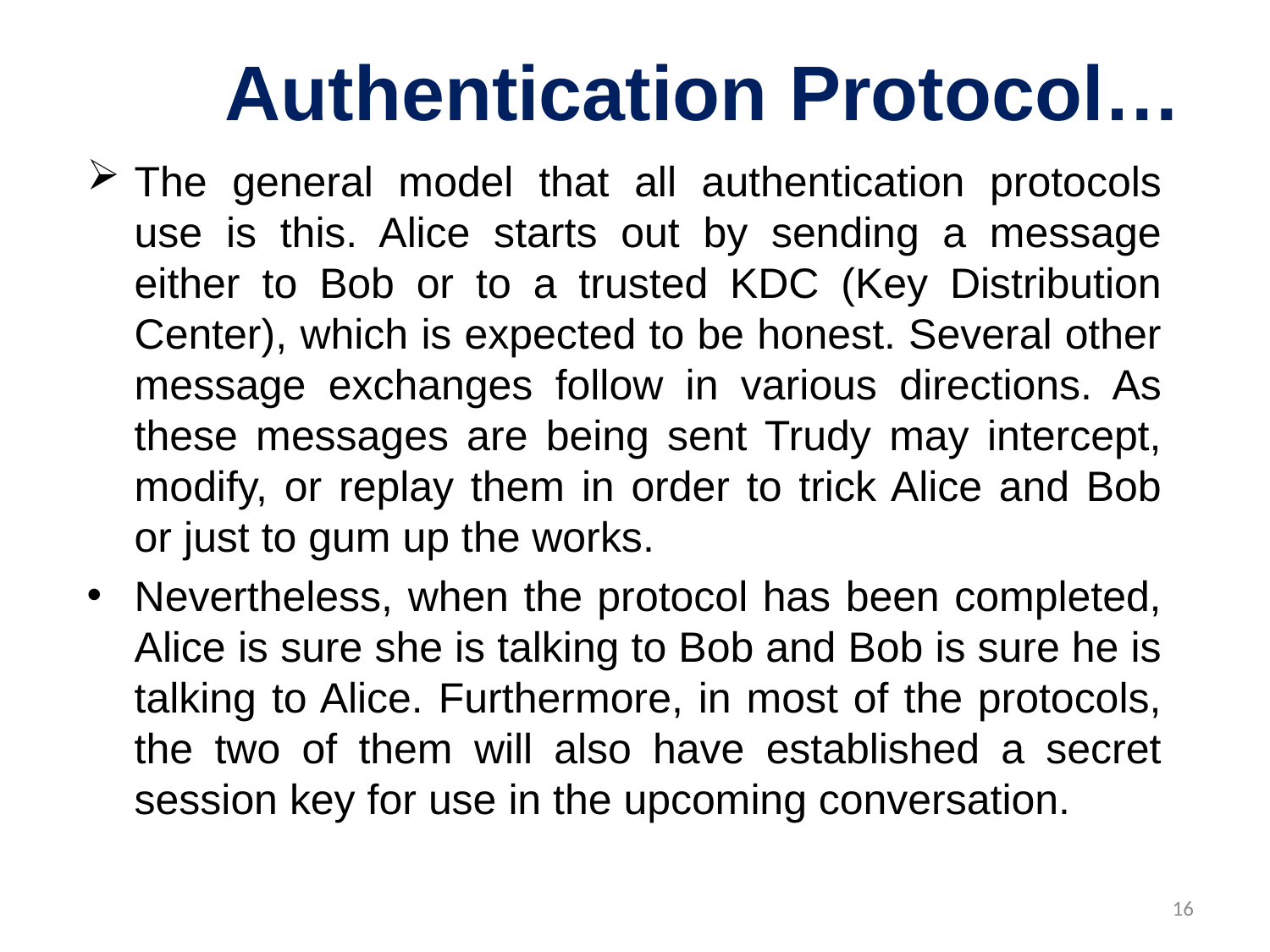

# Authentication Protocol…
The general model that all authentication protocols use is this. Alice starts out by sending a message either to Bob or to a trusted KDC (Key Distribution Center), which is expected to be honest. Several other message exchanges follow in various directions. As these messages are being sent Trudy may intercept, modify, or replay them in order to trick Alice and Bob or just to gum up the works.
Nevertheless, when the protocol has been completed, Alice is sure she is talking to Bob and Bob is sure he is talking to Alice. Furthermore, in most of the protocols, the two of them will also have established a secret session key for use in the upcoming conversation.
16